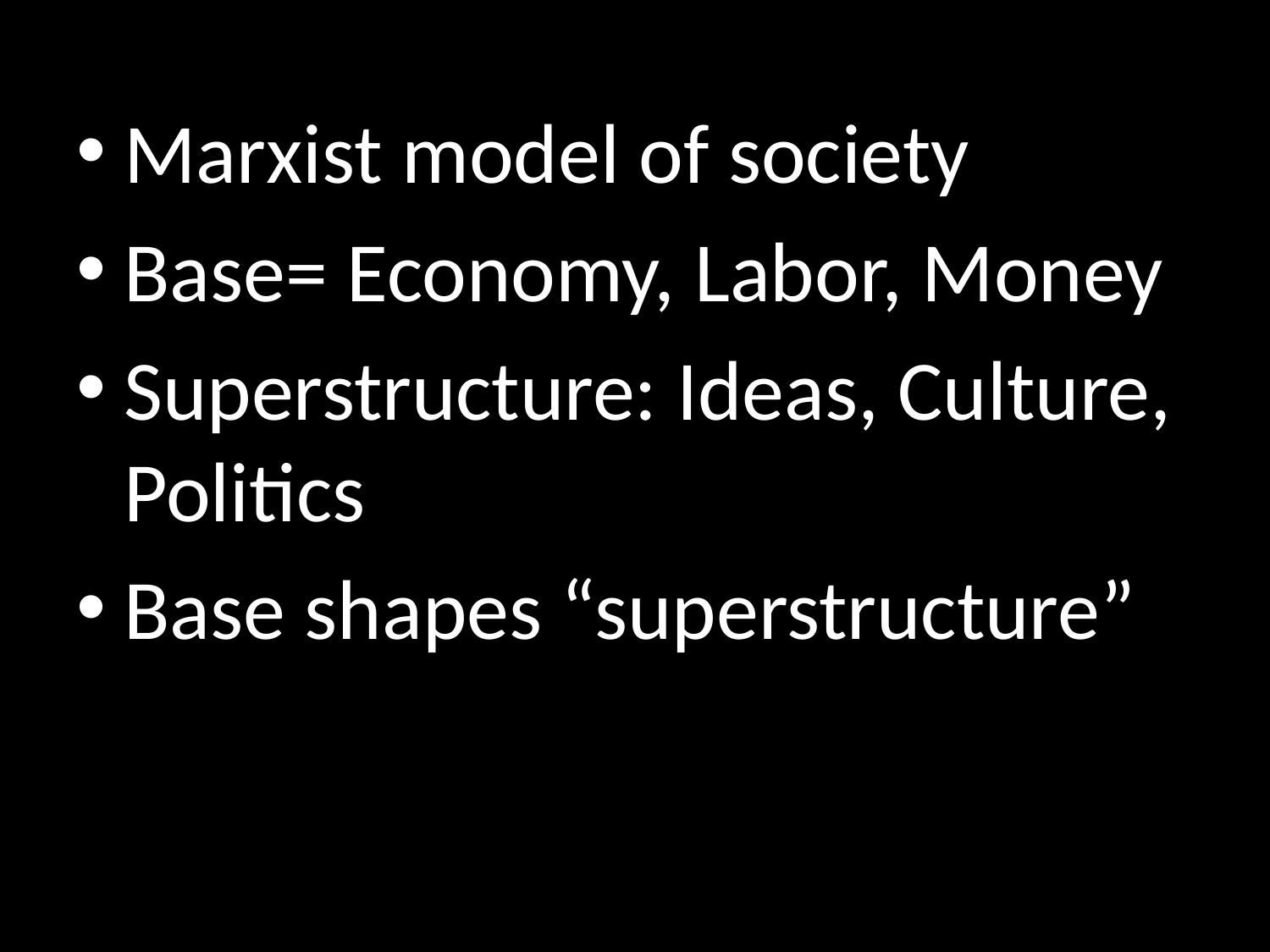

Marxist model of society
Base= Economy, Labor, Money
Superstructure: Ideas, Culture, Politics
Base shapes “superstructure”